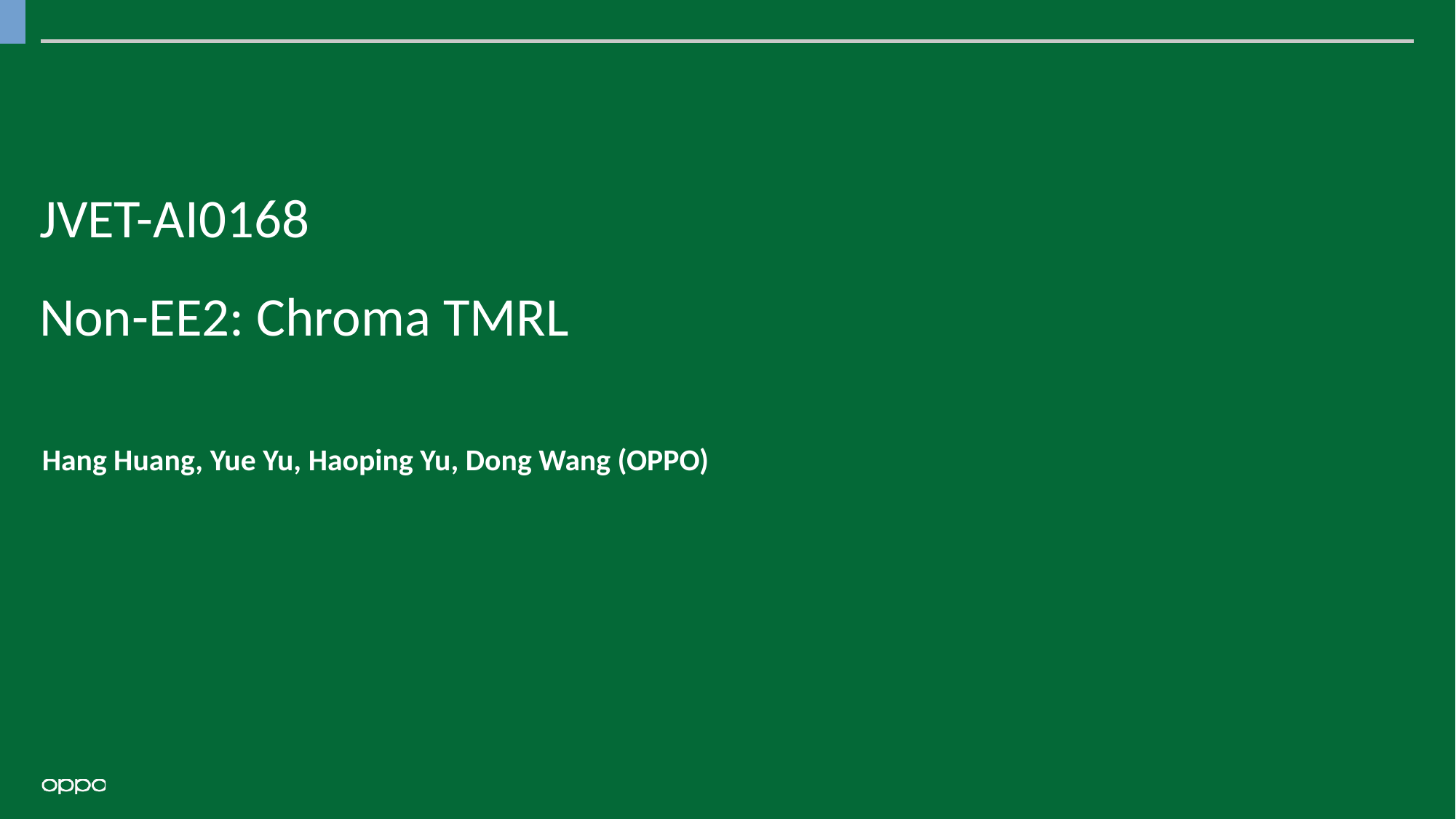

# JVET-AI0168 Non-EE2: Chroma TMRL
Hang Huang, Yue Yu, Haoping Yu, Dong Wang (OPPO)